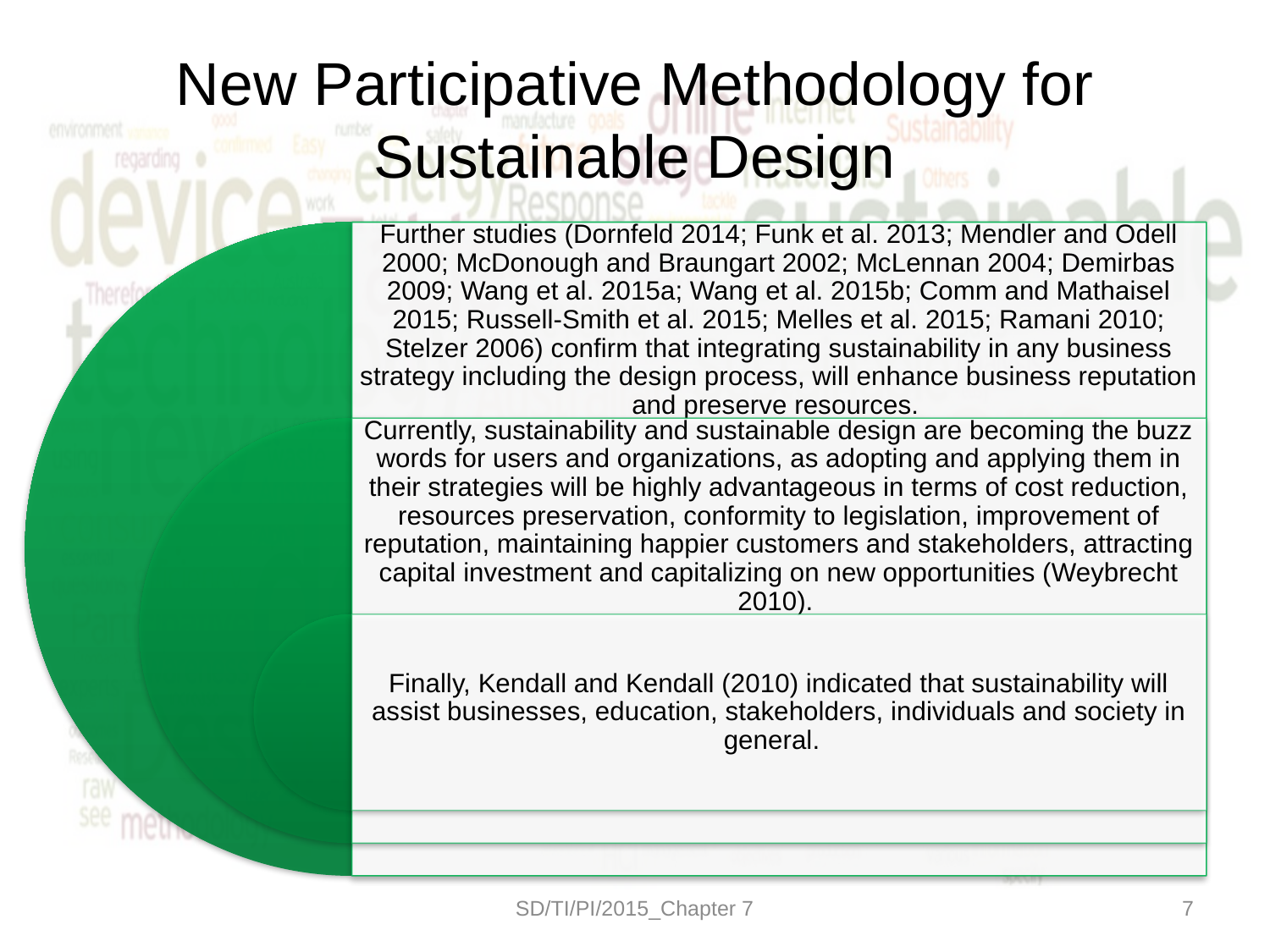

# New Participative Methodology for Sustainable Design
Further studies (Dornfeld 2014; Funk et al. 2013; Mendler and Odell 2000; McDonough and Braungart 2002; McLennan 2004; Demirbas 2009; Wang et al. 2015a; Wang et al. 2015b; Comm and Mathaisel 2015; Russell-Smith et al. 2015; Melles et al. 2015; Ramani 2010; Stelzer 2006) confirm that integrating sustainability in any business strategy including the design process, will enhance business reputation and preserve resources.
Currently, sustainability and sustainable design are becoming the buzz words for users and organizations, as adopting and applying them in their strategies will be highly advantageous in terms of cost reduction, resources preservation, conformity to legislation, improvement of reputation, maintaining happier customers and stakeholders, attracting capital investment and capitalizing on new opportunities (Weybrecht 2010).
Finally, Kendall and Kendall (2010) indicated that sustainability will assist businesses, education, stakeholders, individuals and society in general.
SD/TI/PI/2015_Chapter 7
7